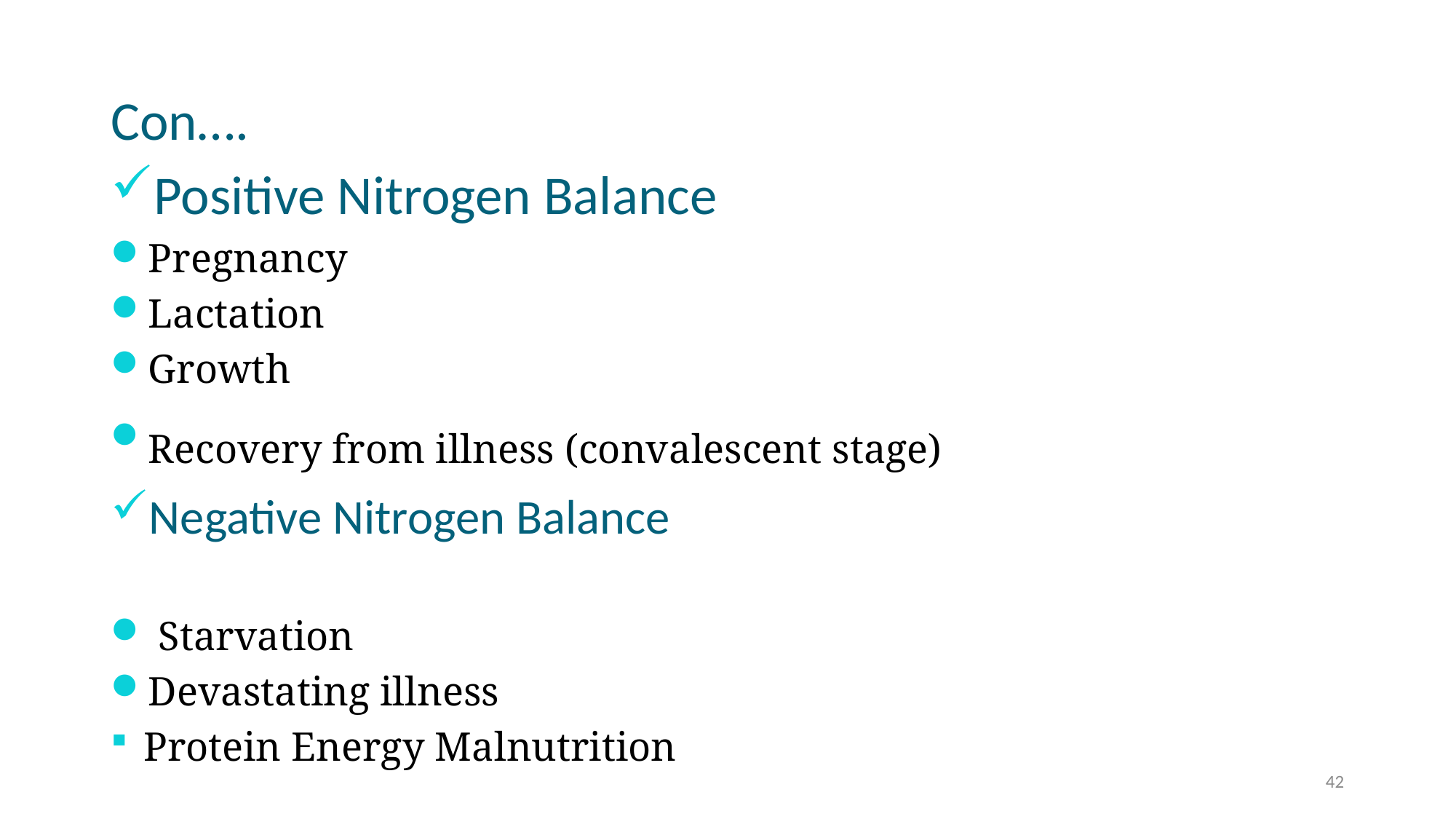

# Con….
Positive Nitrogen Balance
Pregnancy
Lactation
Growth
Recovery from illness (convalescent stage)
Negative Nitrogen Balance

 Starvation
Devastating illness
Protein Energy Malnutrition

42